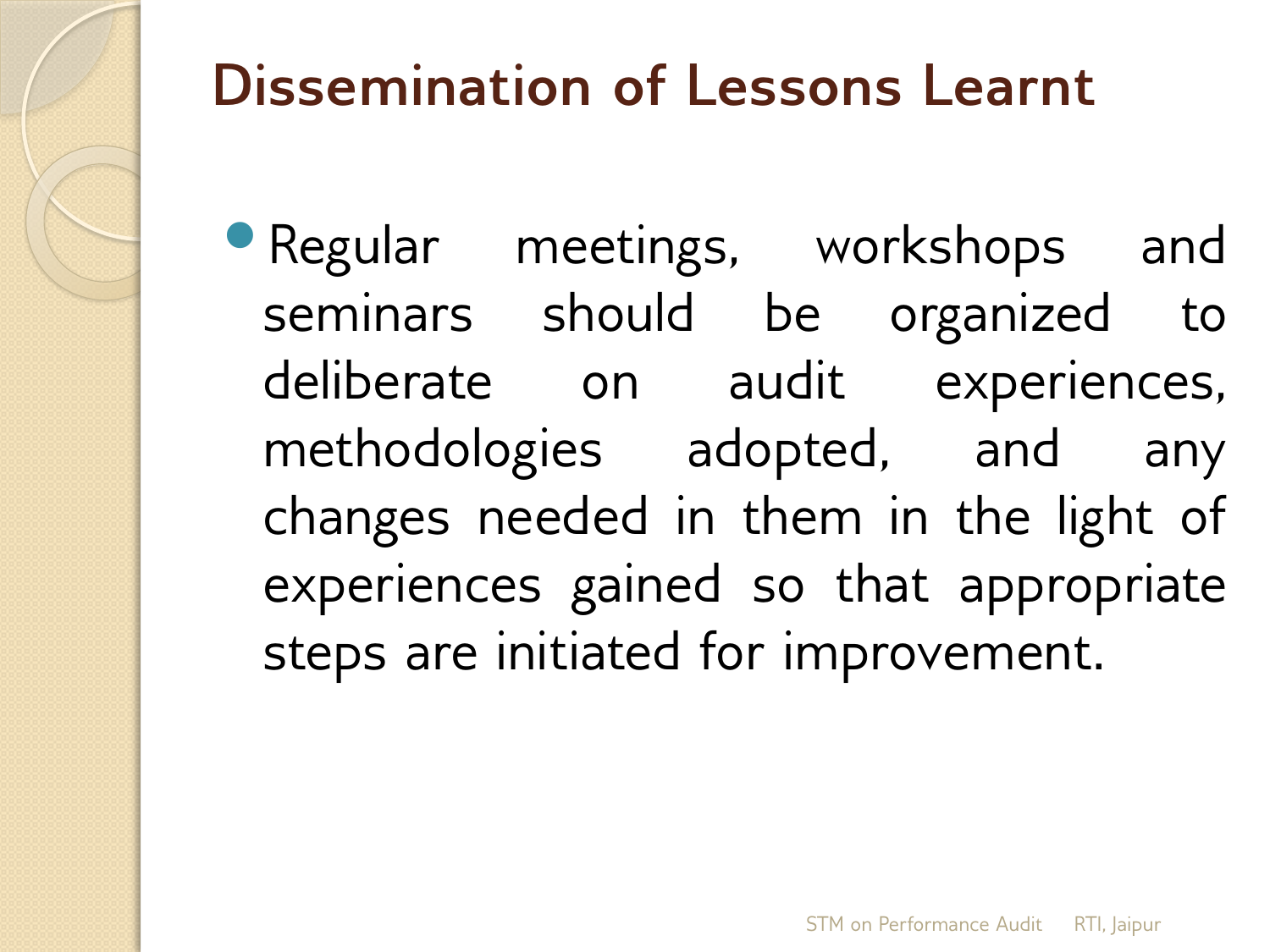

# Dissemination of Lessons Learnt
Regular meetings, workshops and seminars should be organized to deliberate on audit experiences, methodologies adopted, and any changes needed in them in the light of experiences gained so that appropriate steps are initiated for improvement.

STM on Performance Audit     RTI, Jaipur